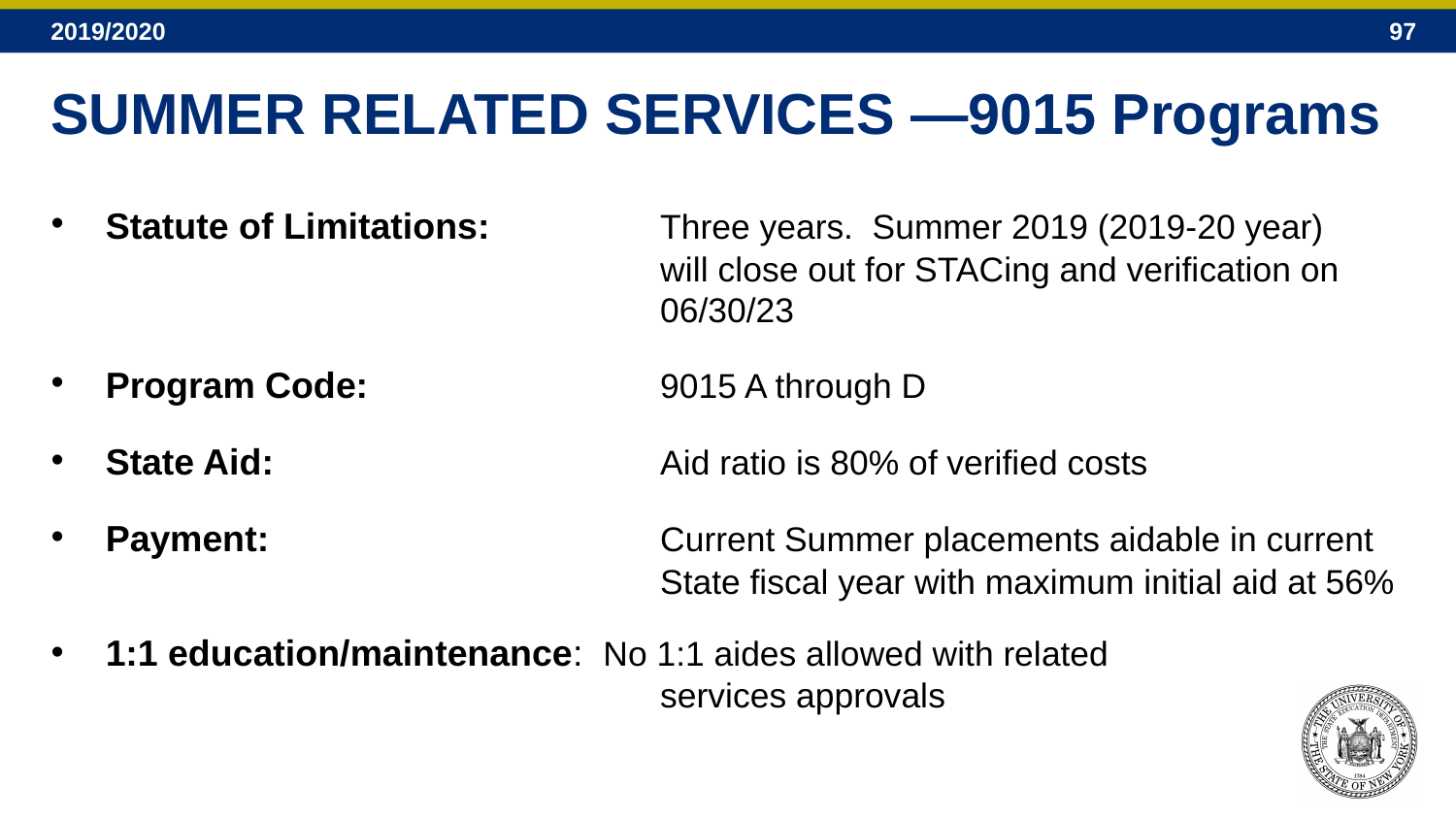

# SUMMER RELATED SERVICES —9015 Programs
Statute of Limitations: 	Three years.  Summer 2019 (2019-20 year) 	will close out for STACing and verification on 	06/30/23
Program Code:	9015 A through D
State Aid:	Aid ratio is 80% of verified costs
Payment:	Current Summer placements aidable in current 	State fiscal year with maximum initial aid at 56%
1:1 education/maintenance:  No 1:1 aides allowed with related
	services approvals